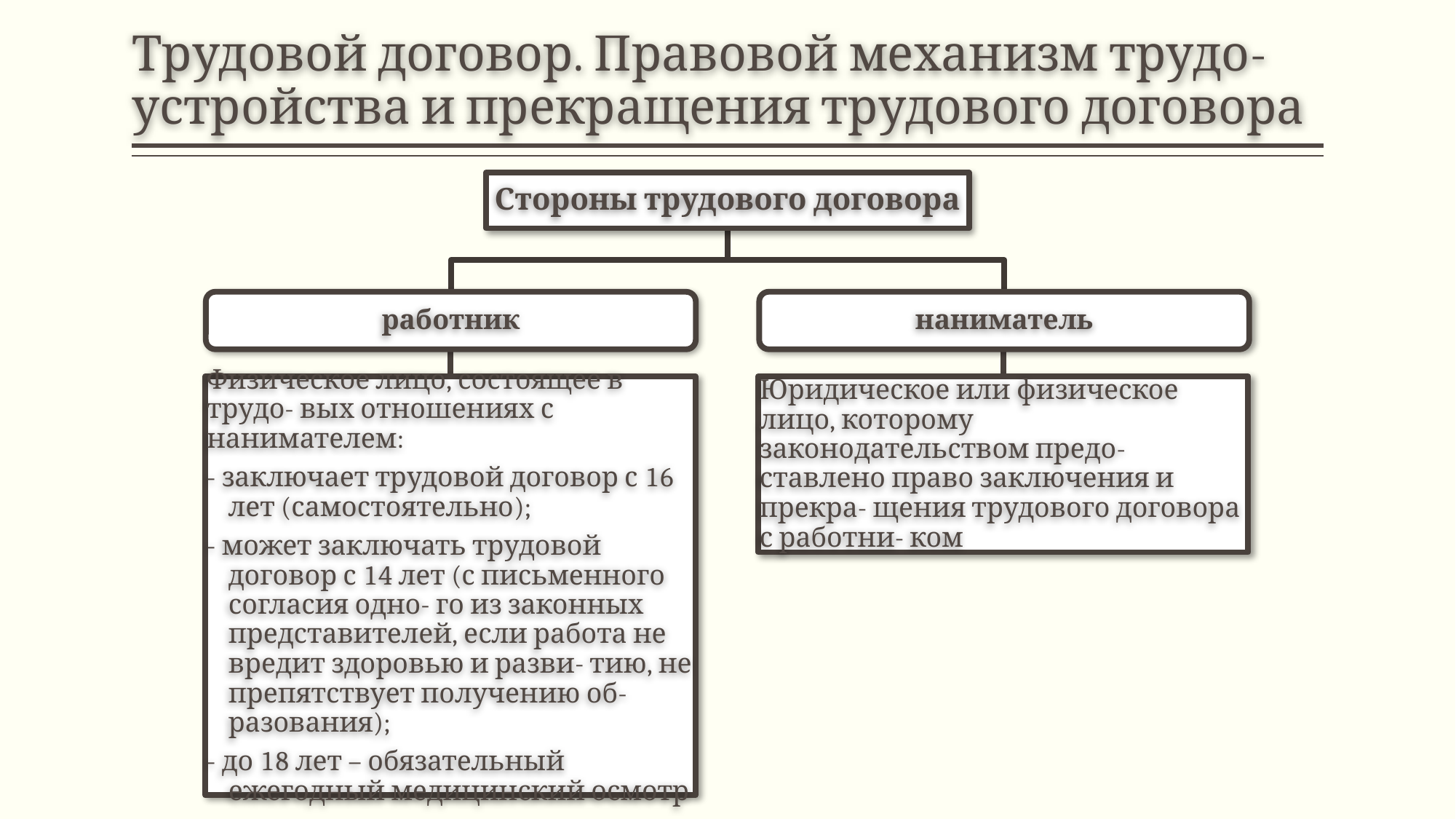

# Трудовой договор. Правовой механизм трудо- устройства и прекращения трудового договора

Стороны трудового договора

работник
наниматель

Физическое лицо, состоящее в трудо- вых отношениях с нанимателем:
- заключает трудовой договор с 16 лет (самостоятельно);
- может заключать трудовой договор с 14 лет (с письменного согласия одно- го из законных представителей, если работа не вредит здоровью и разви- тию, не препятствует получению об- разования);
- до 18 лет – обязательный ежегодный медицинский осмотр

Юридическое или физическое лицо, которому законодательством предо- ставлено право заключения и прекра- щения трудового договора с работни- ком